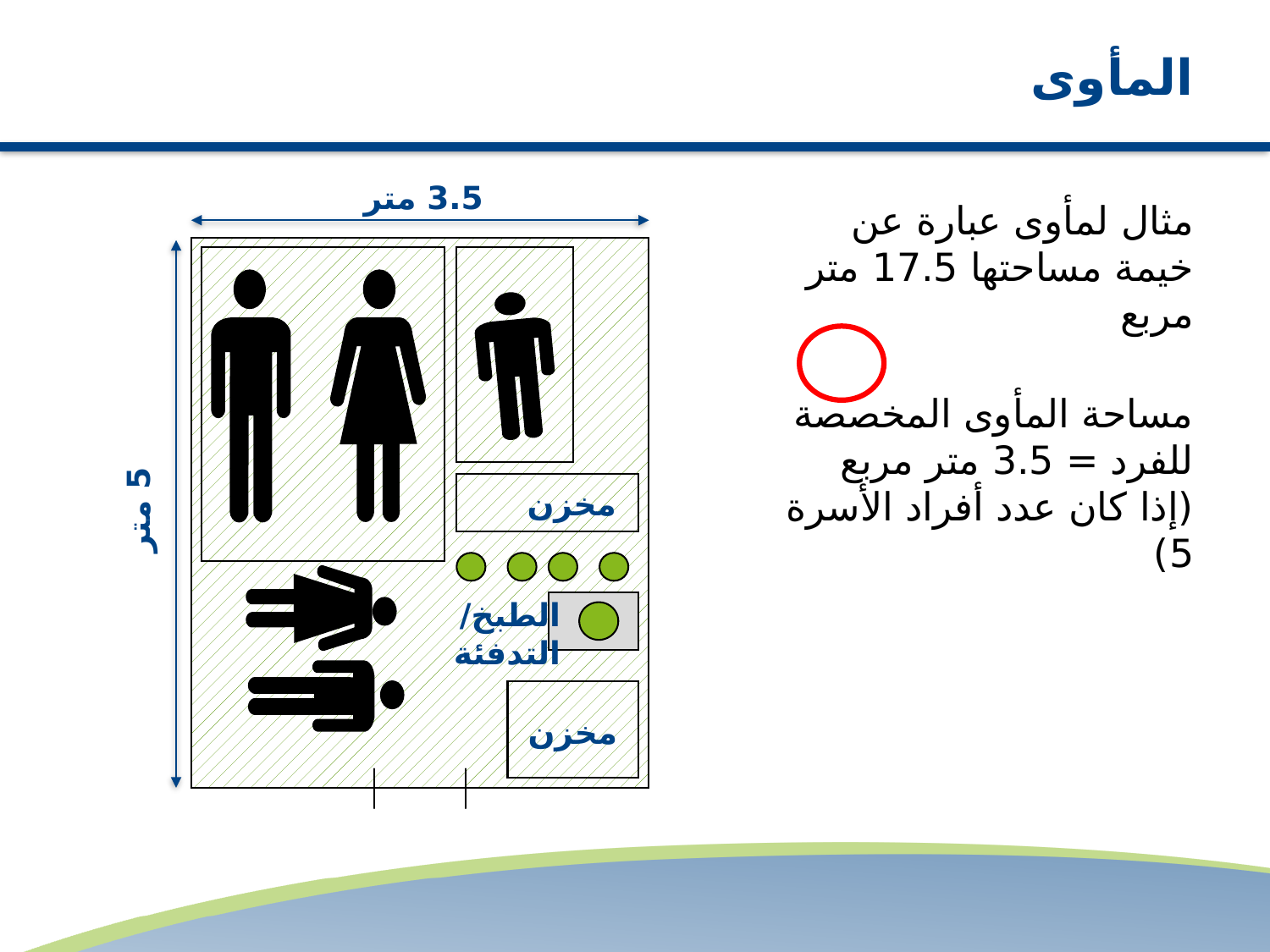

# المأوى
3.5 متر
مثال لمأوى عبارة عن خيمة مساحتها 17.5 متر مربع
مساحة المأوى المخصصة للفرد = 3.5 متر مربع (إذا كان عدد أفراد الأسرة 5)

مخزن
5 متر

الطبخ/
التدفئة

مخزن